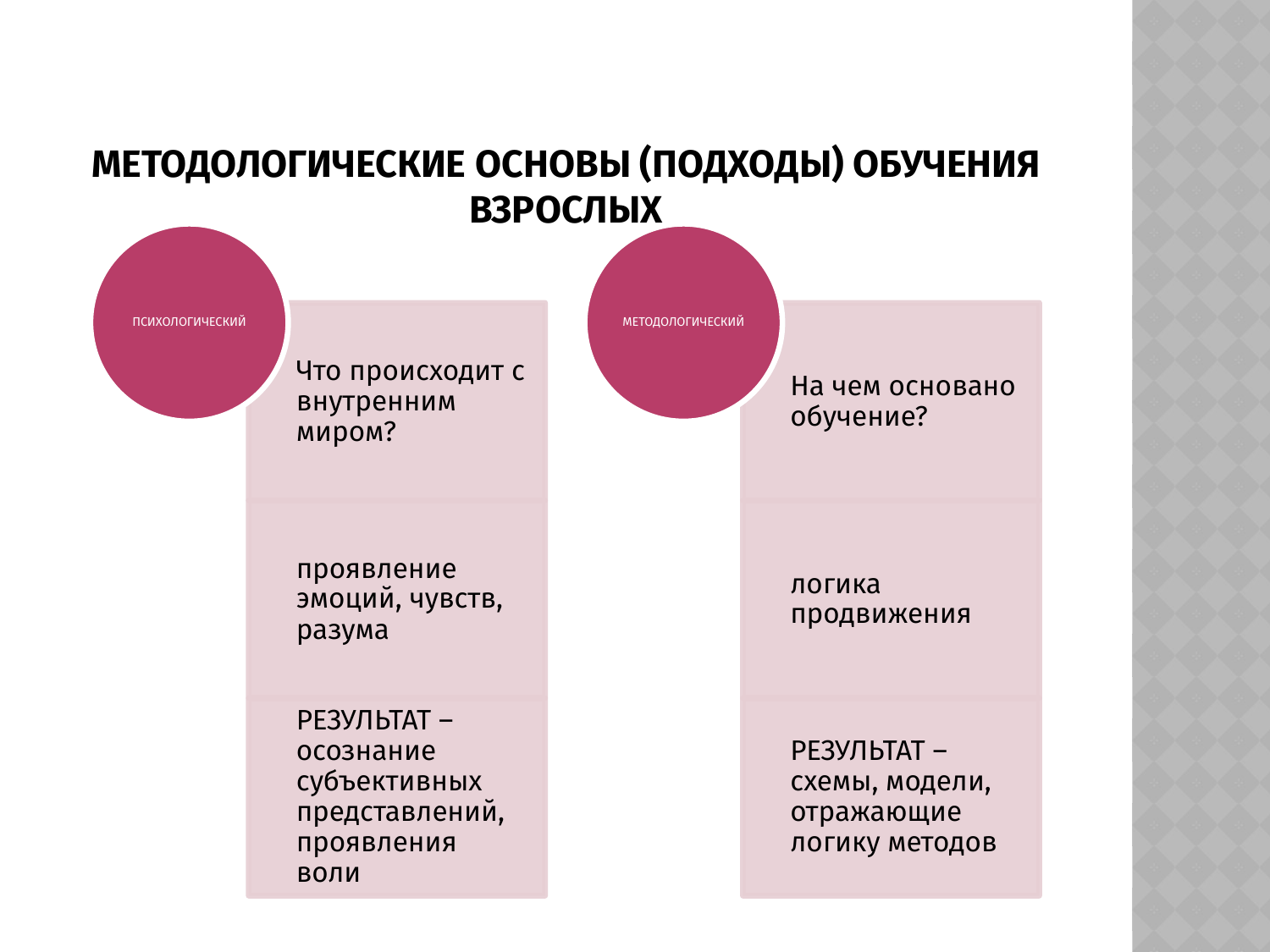

# Методологические основы (подходы) обучения взрослых
Что происходит с внутренним миром?
проявление эмоций, чувств, разума
РЕЗУЛЬТАТ – осознание субъективных представлений, проявления воли
ПСИХОЛОГИЧЕСКИЙ
На чем основано обучение?
логика продвижения
РЕЗУЛЬТАТ – схемы, модели, отражающие логику методов
МЕТОДОЛОГИЧЕСКИЙ